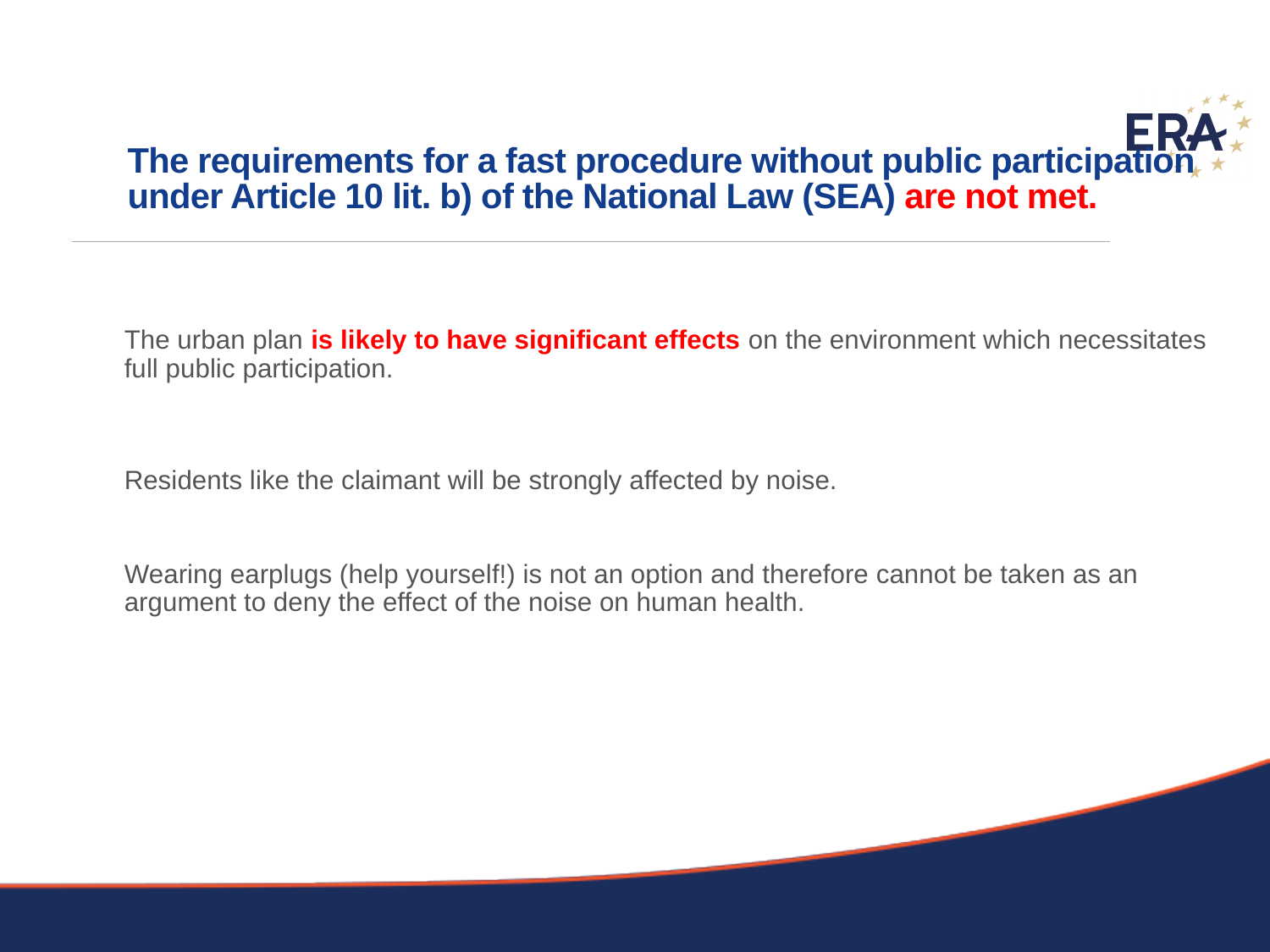

# The requirements for a fast procedure without public participation under Article 10 lit. b) of the National Law (SEA) are not met.

The urban plan is likely to have significant effects on the environment which necessitates full public participation.

Residents like the claimant will be strongly affected by noise.

Wearing earplugs (help yourself!) is not an option and therefore cannot be taken as an argument to deny the effect of the noise on human health.